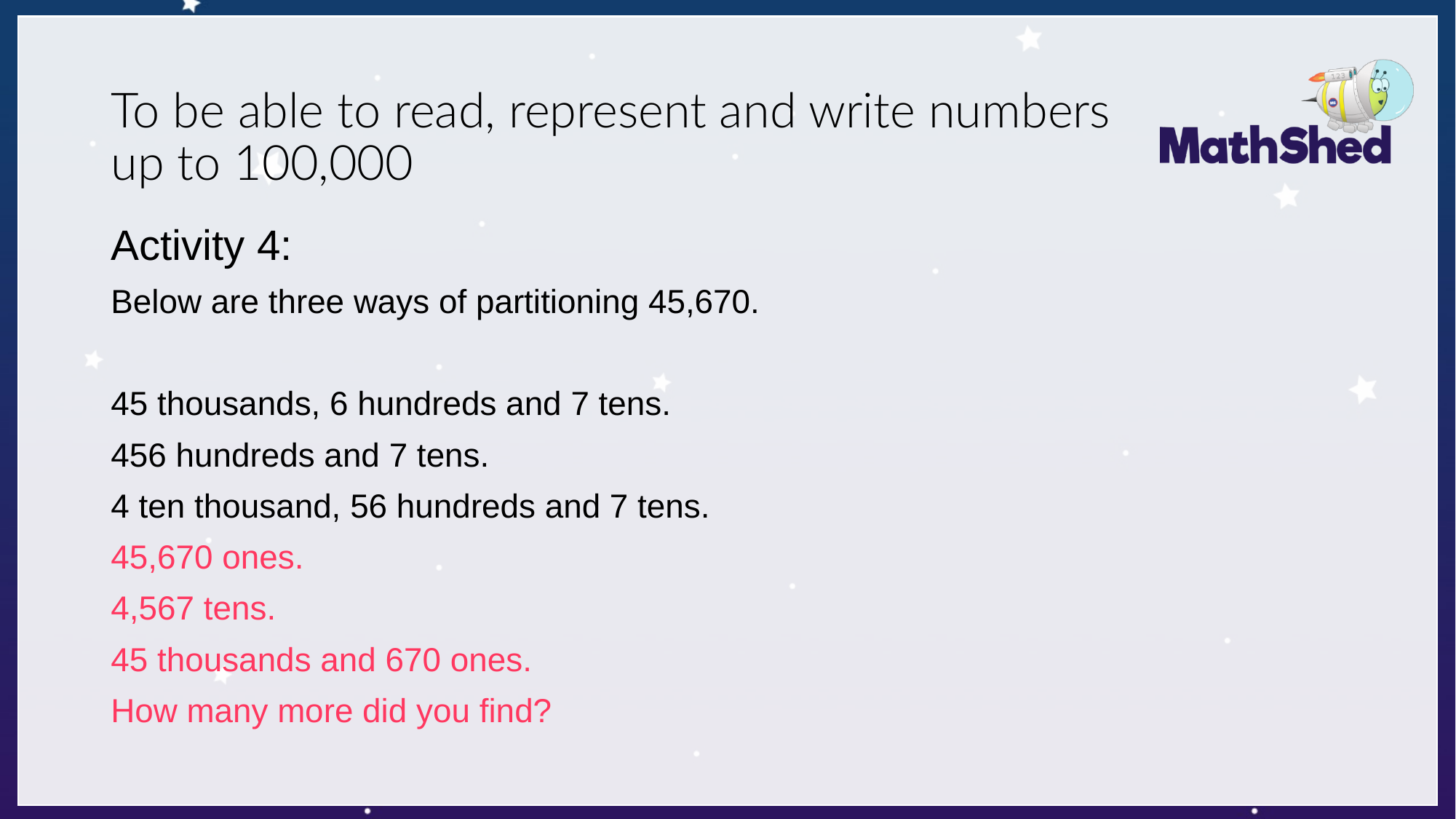

# To be able to read, represent and write numbers up to 100,000
Activity 4:
Below are three ways of partitioning 45,670.

45 thousands, 6 hundreds and 7 tens.
456 hundreds and 7 tens.
4 ten thousand, 56 hundreds and 7 tens.
45,670 ones.
4,567 tens.
45 thousands and 670 ones.
How many more did you find?